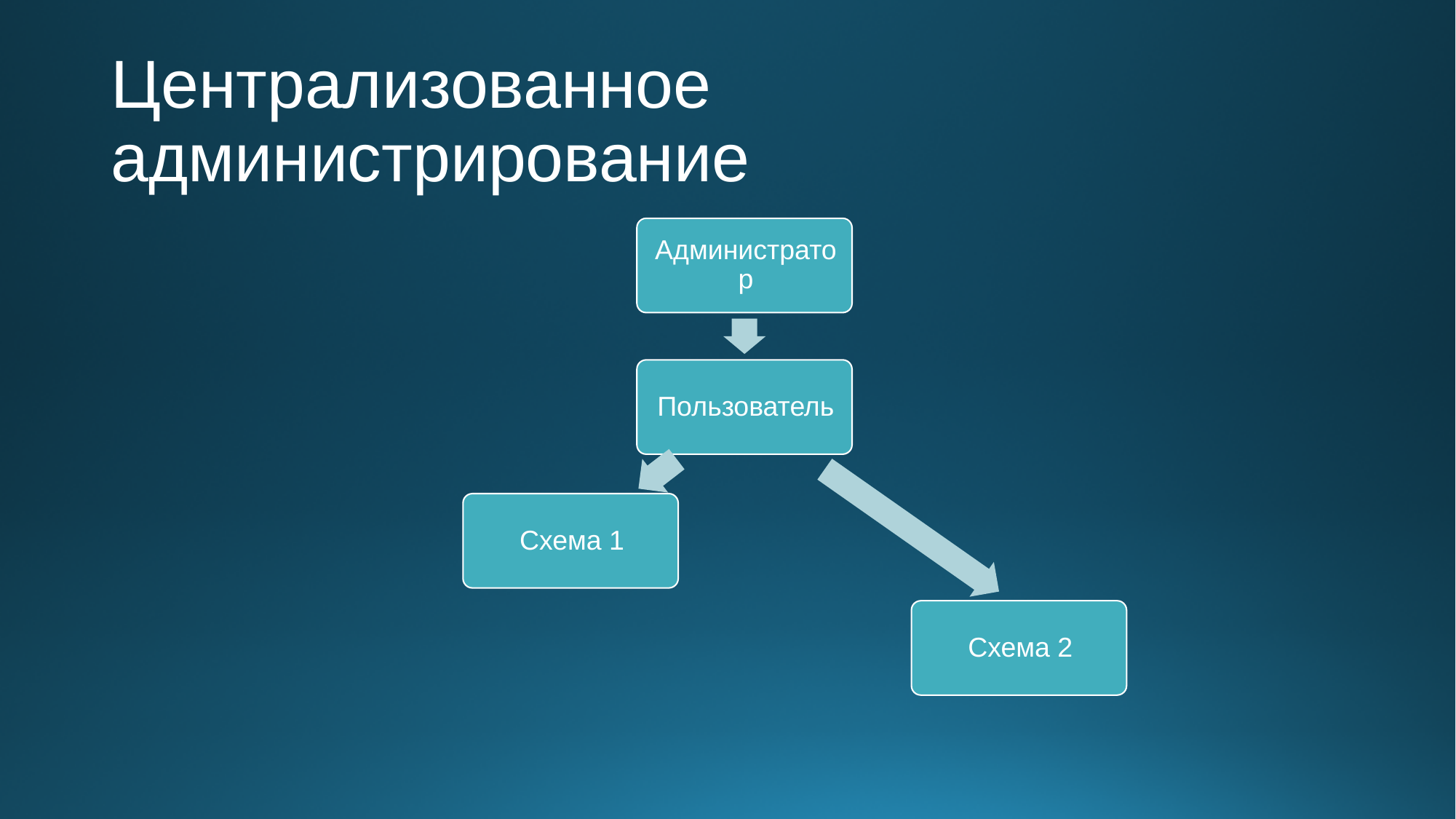

# Централизованное администрирование
Администратор

Пользователь

Схема 1

Схема 2